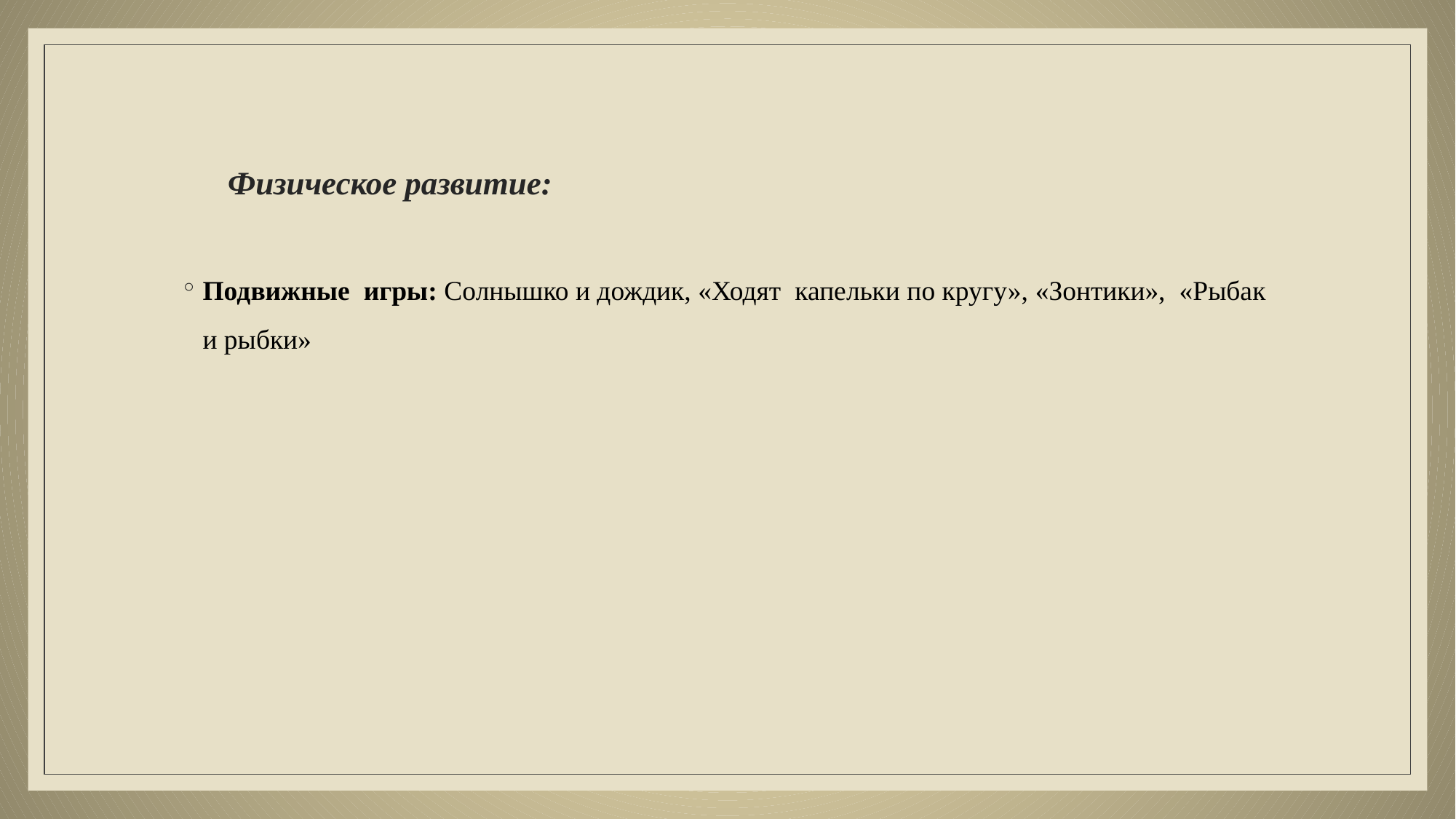

# Физическое развитие:
Подвижные  игры: Солнышко и дождик, «Ходят  капельки по кругу», «Зонтики»,  «Рыбак и рыбки»